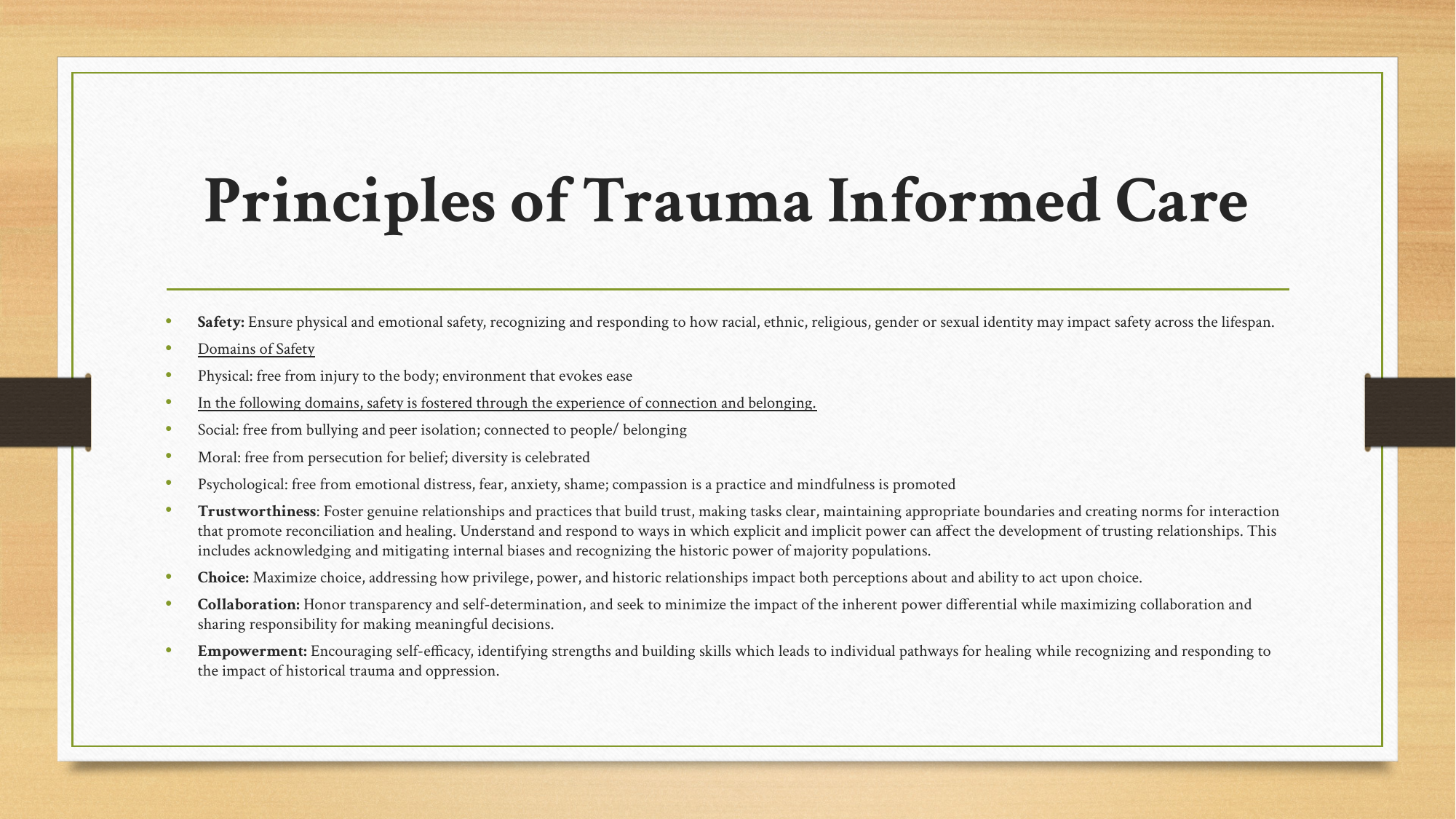

# Principles of Trauma Informed Care
Safety: Ensure physical and emotional safety, recognizing and responding to how racial, ethnic, religious, gender or sexual identity may impact safety across the lifespan.
Domains of Safety
Physical: free from injury to the body; environment that evokes ease
In the following domains, safety is fostered through the experience of connection and belonging.
Social: free from bullying and peer isolation; connected to people/ belonging
Moral: free from persecution for belief; diversity is celebrated
Psychological: free from emotional distress, fear, anxiety, shame; compassion is a practice and mindfulness is promoted
Trustworthiness: Foster genuine relationships and practices that build trust, making tasks clear, maintaining appropriate boundaries and creating norms for interaction that promote reconciliation and healing. Understand and respond to ways in which explicit and implicit power can affect the development of trusting relationships. This includes acknowledging and mitigating internal biases and recognizing the historic power of majority populations.
Choice: Maximize choice, addressing how privilege, power, and historic relationships impact both perceptions about and ability to act upon choice.
Collaboration: Honor transparency and self-determination, and seek to minimize the impact of the inherent power differential while maximizing collaboration and sharing responsibility for making meaningful decisions.
Empowerment: Encouraging self-efficacy, identifying strengths and building skills which leads to individual pathways for healing while recognizing and responding to the impact of historical trauma and oppression.